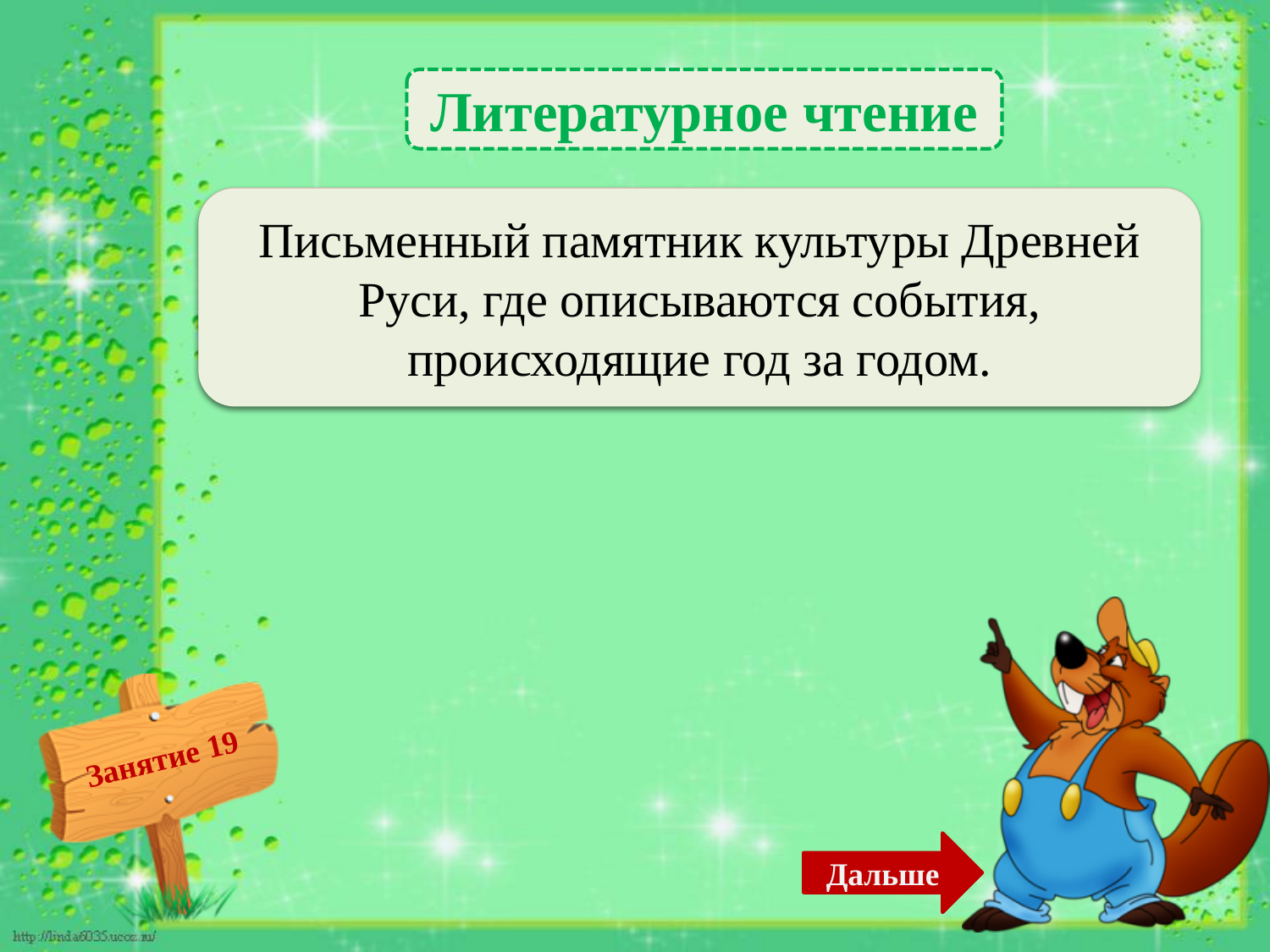

Литературное чтение
 Летопись – 2б.
Письменный памятник культуры Древней Руси, где описываются события, происходящие год за годом.

Дальше